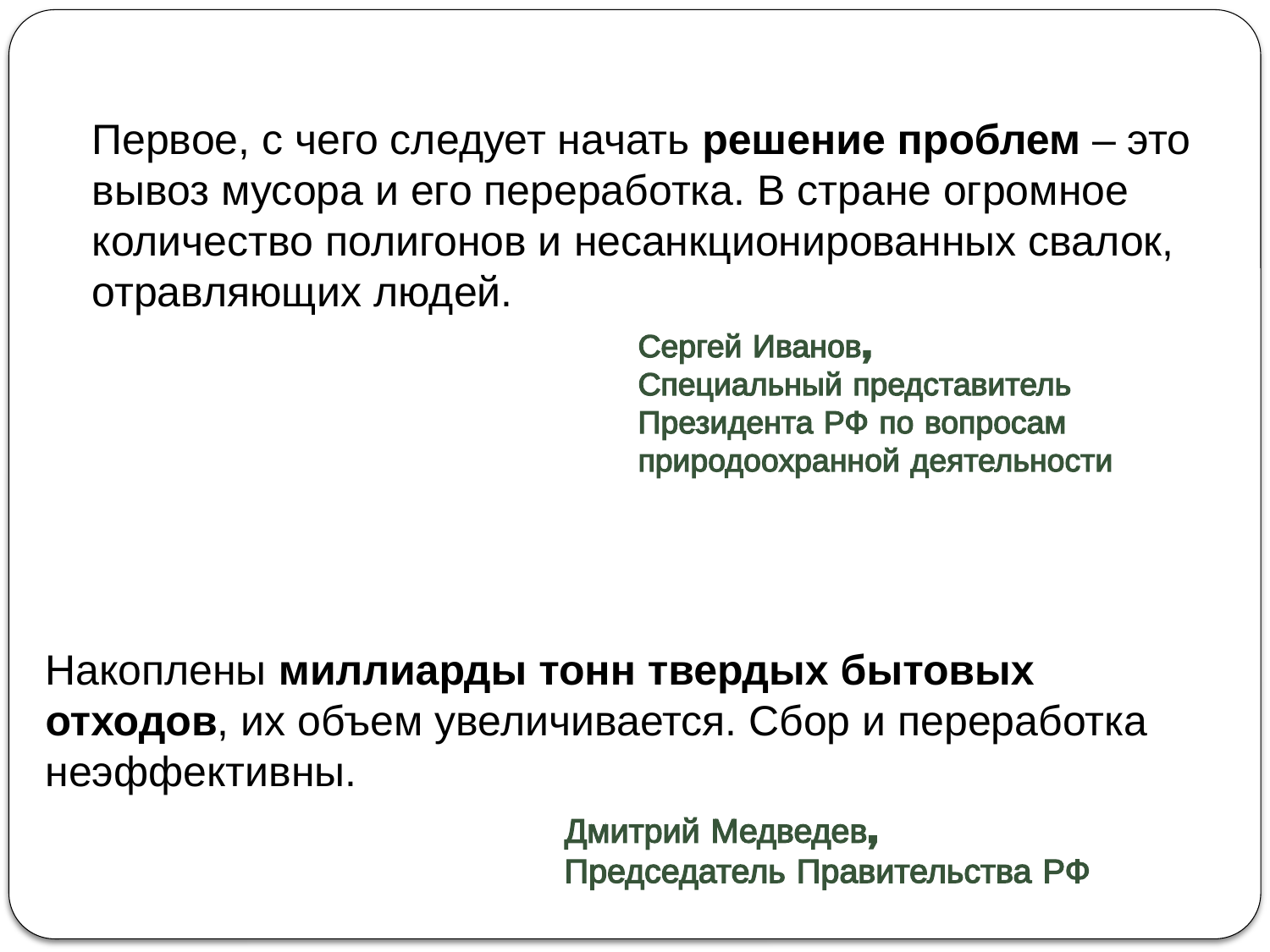

Первое, с чего следует начать решение проблем – это вывоз мусора и его переработка. В стране огромное количество полигонов и несанкционированных свалок, отравляющих людей.
Сергей Иванов,
Специальный представитель Президента РФ по вопросам природоохранной деятельности
Накоплены миллиарды тонн твердых бытовых отходов, их объем увеличивается. Сбор и переработка неэффективны.
Дмитрий Медведев,
Председатель Правительства РФ